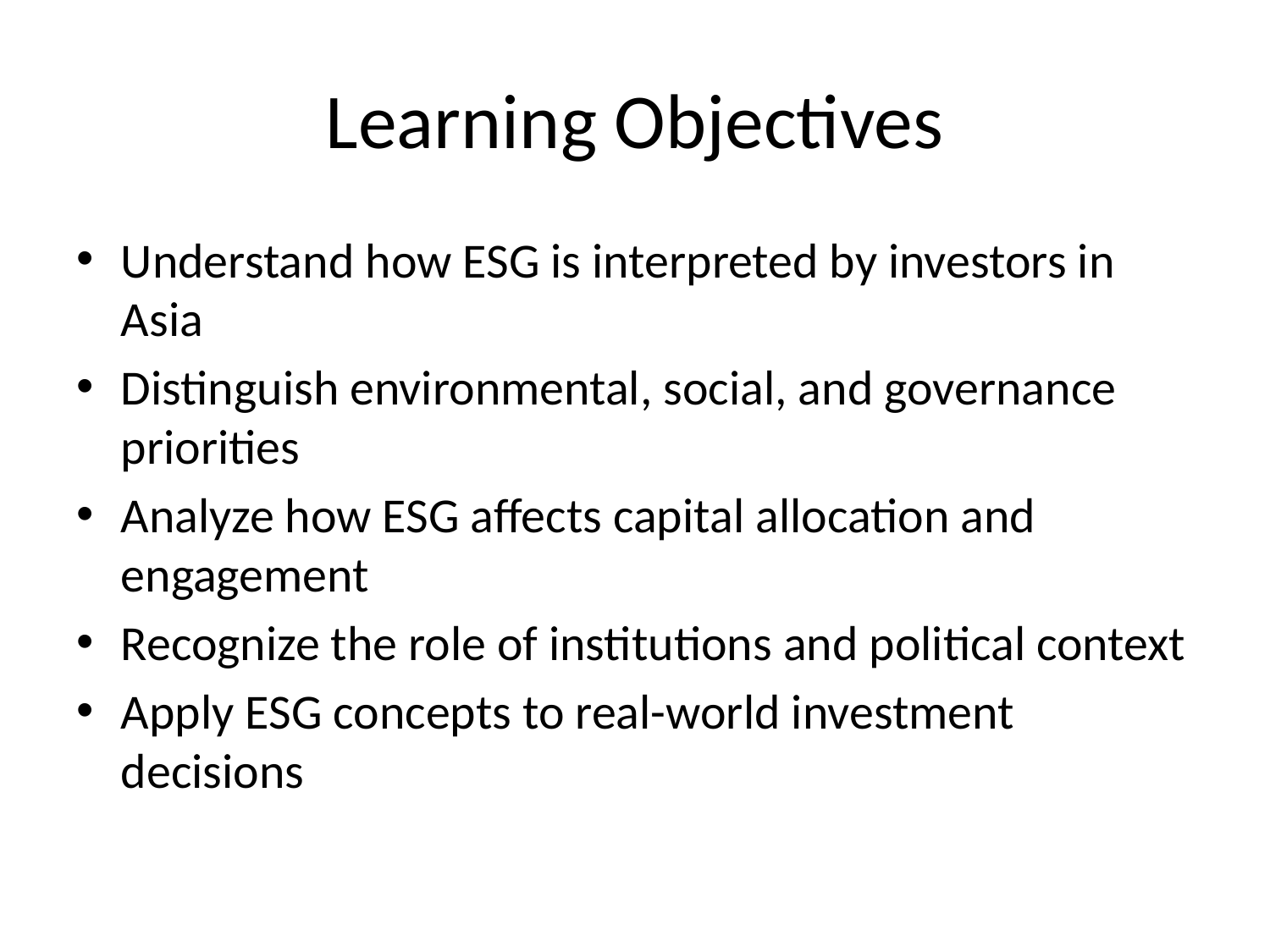

# Learning Objectives
Understand how ESG is interpreted by investors in Asia
Distinguish environmental, social, and governance priorities
Analyze how ESG affects capital allocation and engagement
Recognize the role of institutions and political context
Apply ESG concepts to real-world investment decisions